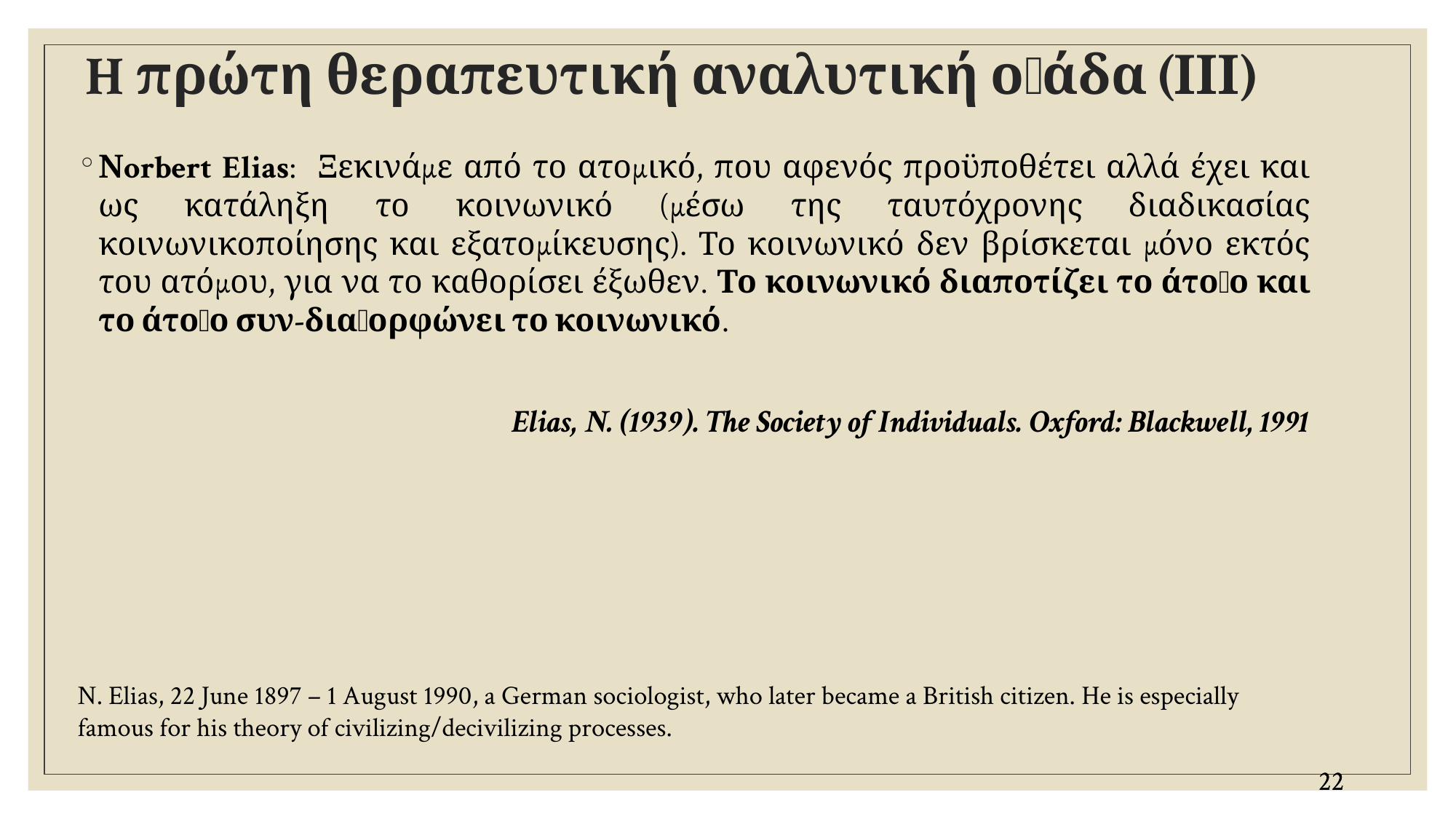

# H πρώτη θεραπευτική αναλυτική ομάδα (ΙΙΙ)
Νorbert Elias:  Ξεκινάμε από το ατομικό, που αφενός προϋποθέτει αλλά έχει και ως κατάληξη το κοινωνικό (μέσω της ταυτόχρονης διαδικασίας κοινωνικοποίησης και εξατομίκευσης). Το κοινωνικό δεν βρίσκεται μόνο εκτός του ατόμου, για να το καθορίσει έξωθεν. Το κοινωνικό διαποτίζει το άτομο και το άτομο συν-διαμορφώνει το κοινωνικό.

Elias, N. (1939). The Society of Individuals. Oxford: Blackwell, 1991

N. Elias, 22 June 1897 – 1 August 1990, a German sociologist, who later became a British citizen. He is especially famous for his theory of civilizing/decivilizing processes.

22
22